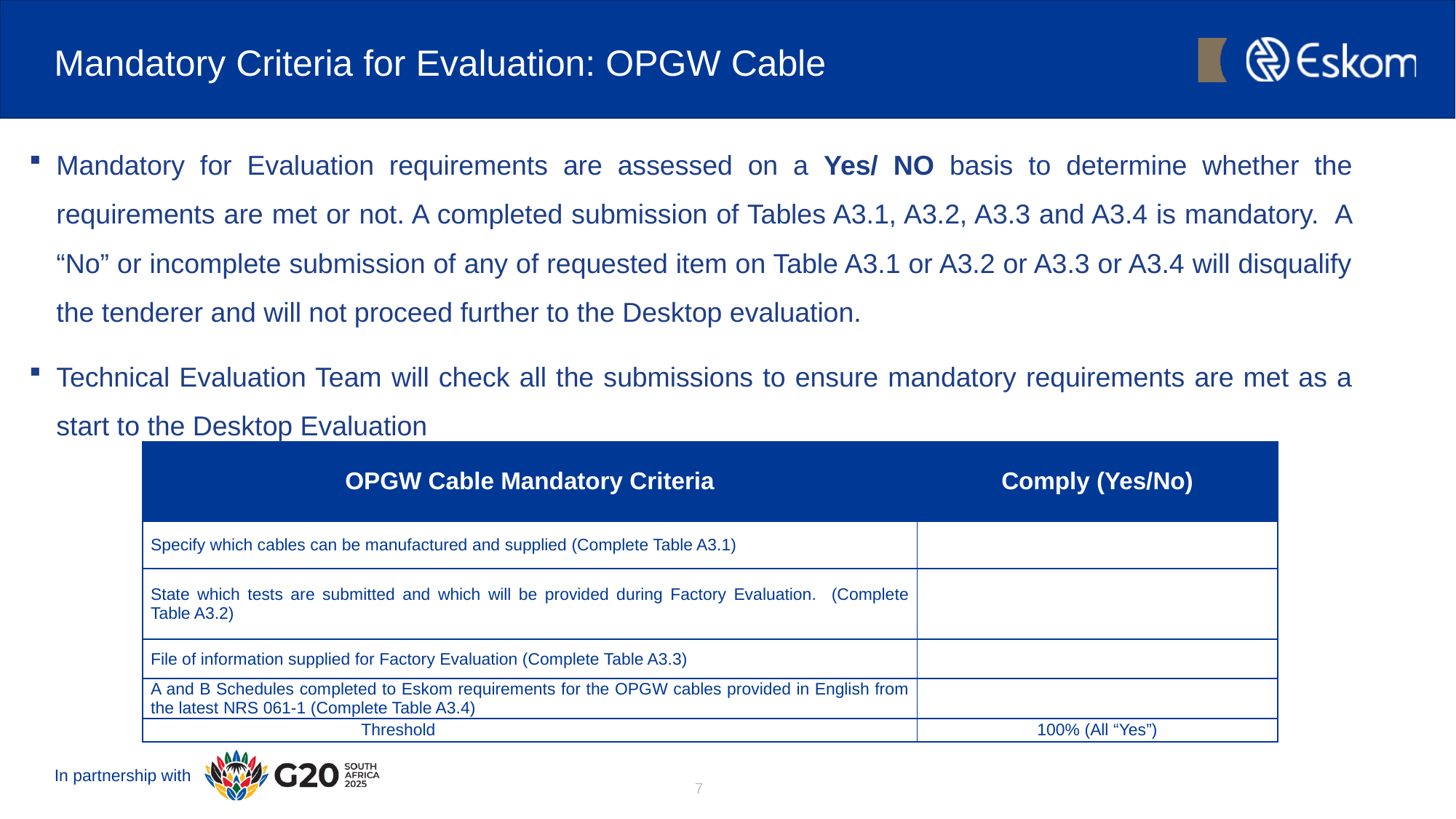

# Mandatory Criteria for Evaluation: OPGW Cable
Mandatory for Evaluation requirements are assessed on a Yes/ NO basis to determine whether the requirements are met or not. A completed submission of Tables A3.1, A3.2, A3.3 and A3.4 is mandatory.  A “No” or incomplete submission of any of requested item on Table A3.1 or A3.2 or A3.3 or A3.4 will disqualify the tenderer and will not proceed further to the Desktop evaluation.
Technical Evaluation Team will check all the submissions to ensure mandatory requirements are met as a start to the Desktop Evaluation

| OPGW Cable Mandatory Criteria | Comply (Yes/No) |
| --- | --- |
| Specify which cables can be manufactured and supplied (Complete Table A3.1) |  |
| State which tests are submitted and which will be provided during Factory Evaluation. (Complete Table A3.2) |  |
| File of information supplied for Factory Evaluation (Complete Table A3.3) |  |
| A and B Schedules completed to Eskom requirements for the OPGW cables provided in English from the latest NRS 061-1 (Complete Table A3.4) |  |
| Threshold | 100% (All “Yes”) |

7